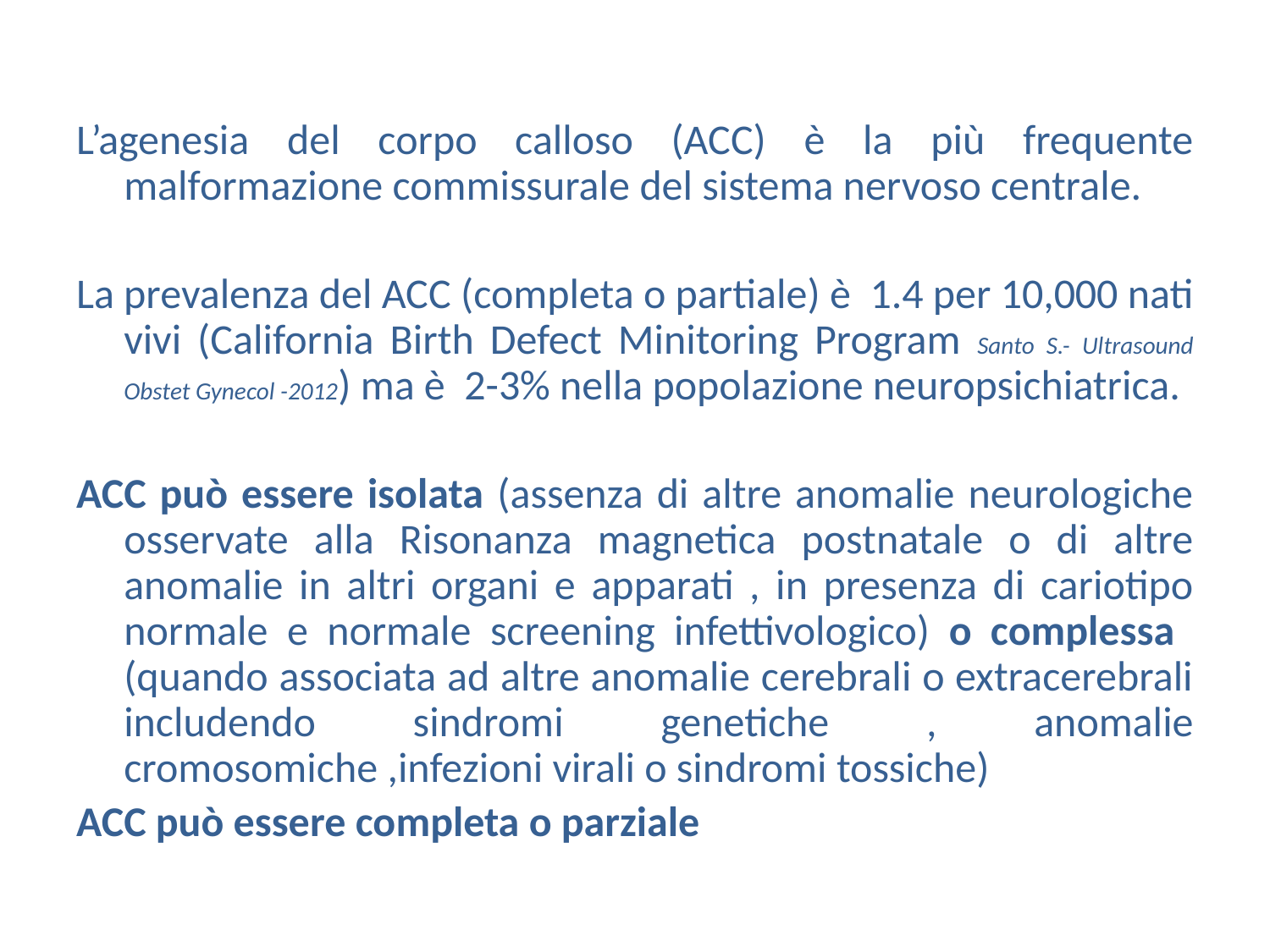

L’agenesia del corpo calloso (ACC) è la più frequente malformazione commissurale del sistema nervoso centrale.

La prevalenza del ACC (completa o partiale) è  1.4 per 10,000 nati vivi (California Birth Defect Minitoring Program Santo S.- Ultrasound Obstet Gynecol -2012) ma è  2-3% nella popolazione neuropsichiatrica.

ACC può essere isolata (assenza di altre anomalie neurologiche osservate alla Risonanza magnetica postnatale o di altre anomalie in altri organi e apparati , in presenza di cariotipo normale e normale screening infettivologico) o complessa  (quando associata ad altre anomalie cerebrali o extracerebrali includendo sindromi genetiche , anomalie cromosomiche ,infezioni virali o sindromi tossiche)
ACC può essere completa o parziale